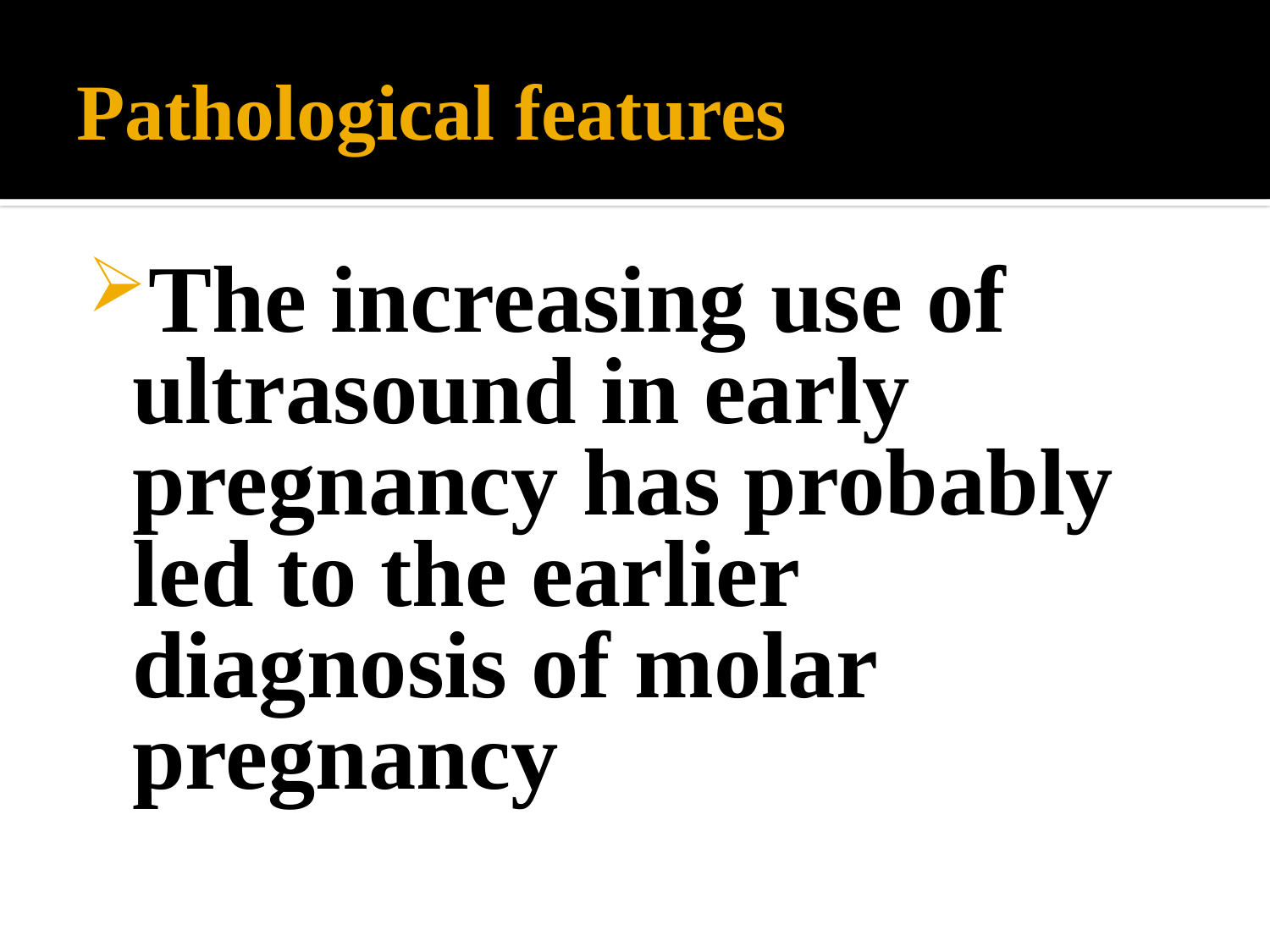

# Pathological features
The increasing use of ultrasound in early pregnancy has probably led to the earlier diagnosis of molar pregnancy